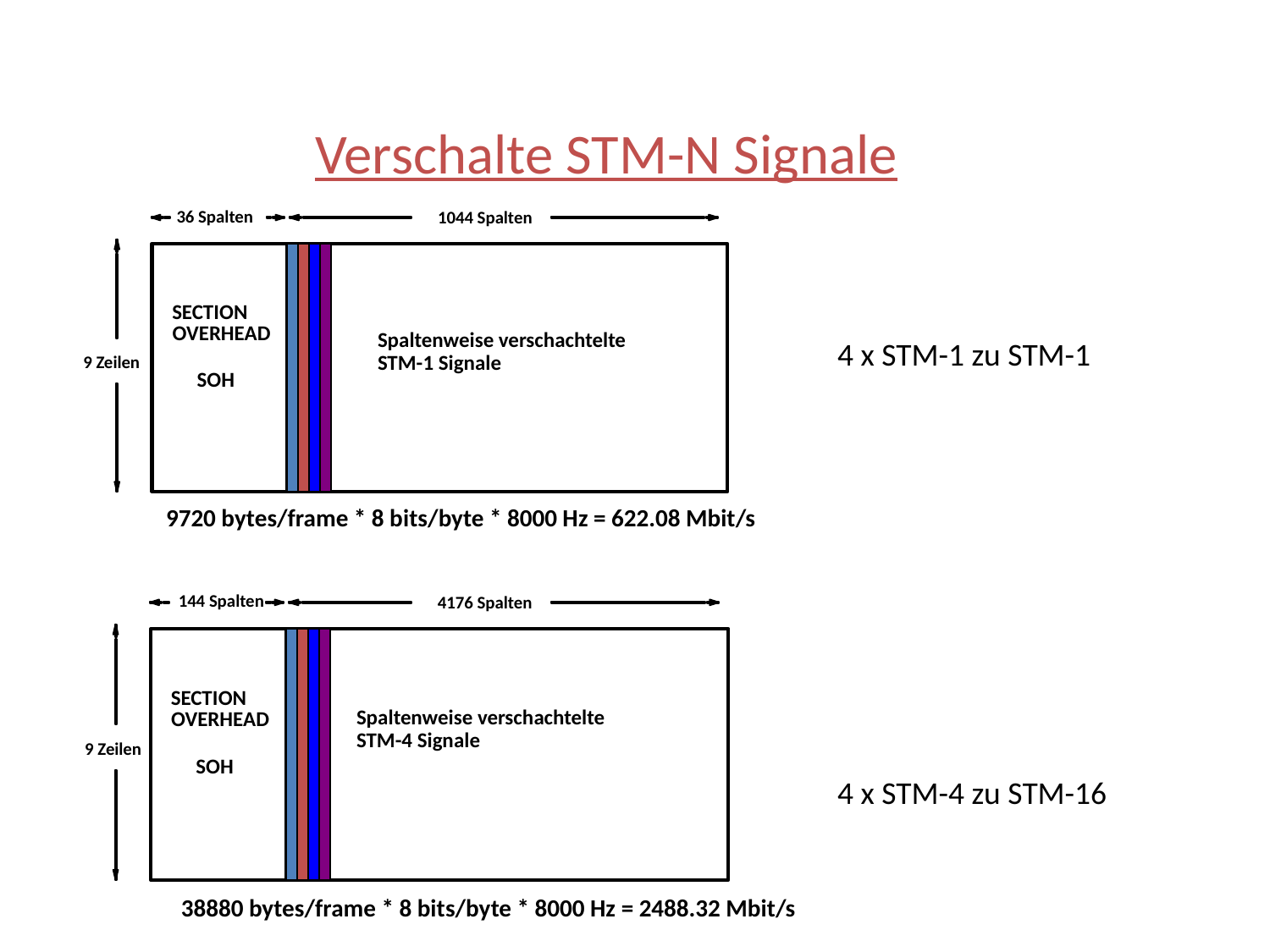

Verschalte STM-N Signale
36 Spalten
1044 Spalten

SECTION
OVERHEAD
SOH

9720 bytes/frame * 8 bits/byte * 8000 Hz = 622.08 Mbit/s
Spaltenweise verschachtelte
STM-1 Signale
4 x STM-1 zu STM-1
9 Zeilen
144 Spalten
4176 Spalten

SECTION
Spaltenweise verschachtelte
STM-4 Signale
OVERHEAD
SOH
9 Zeilen

38880 bytes/frame * 8 bits/byte * 8000 Hz = 2488.32 Mbit/s
4 x STM-4 zu STM-16